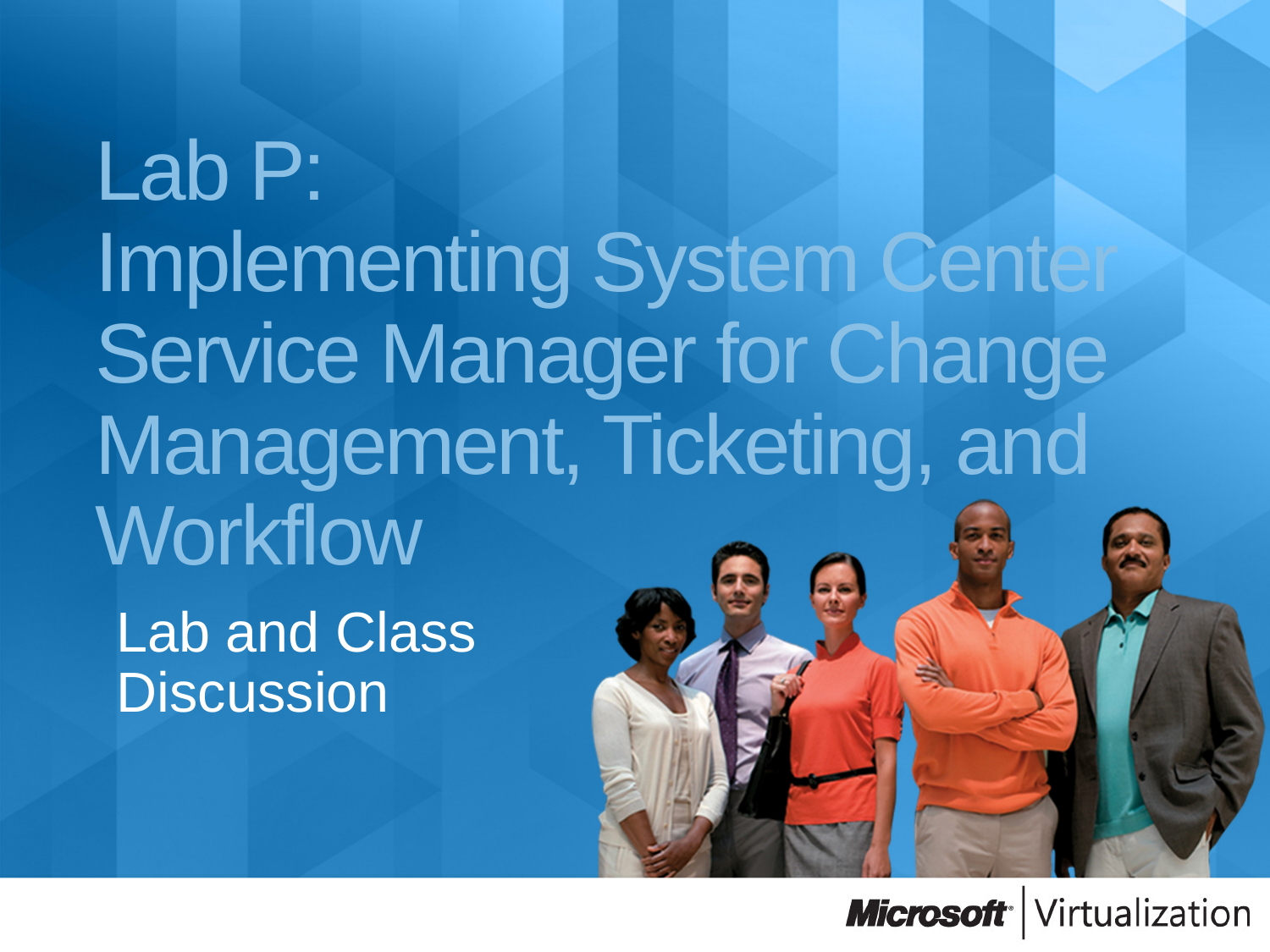

# Lab P: Implementing System Center Service Manager for Change Management, Ticketing, and Workflow
Lab and Class Discussion